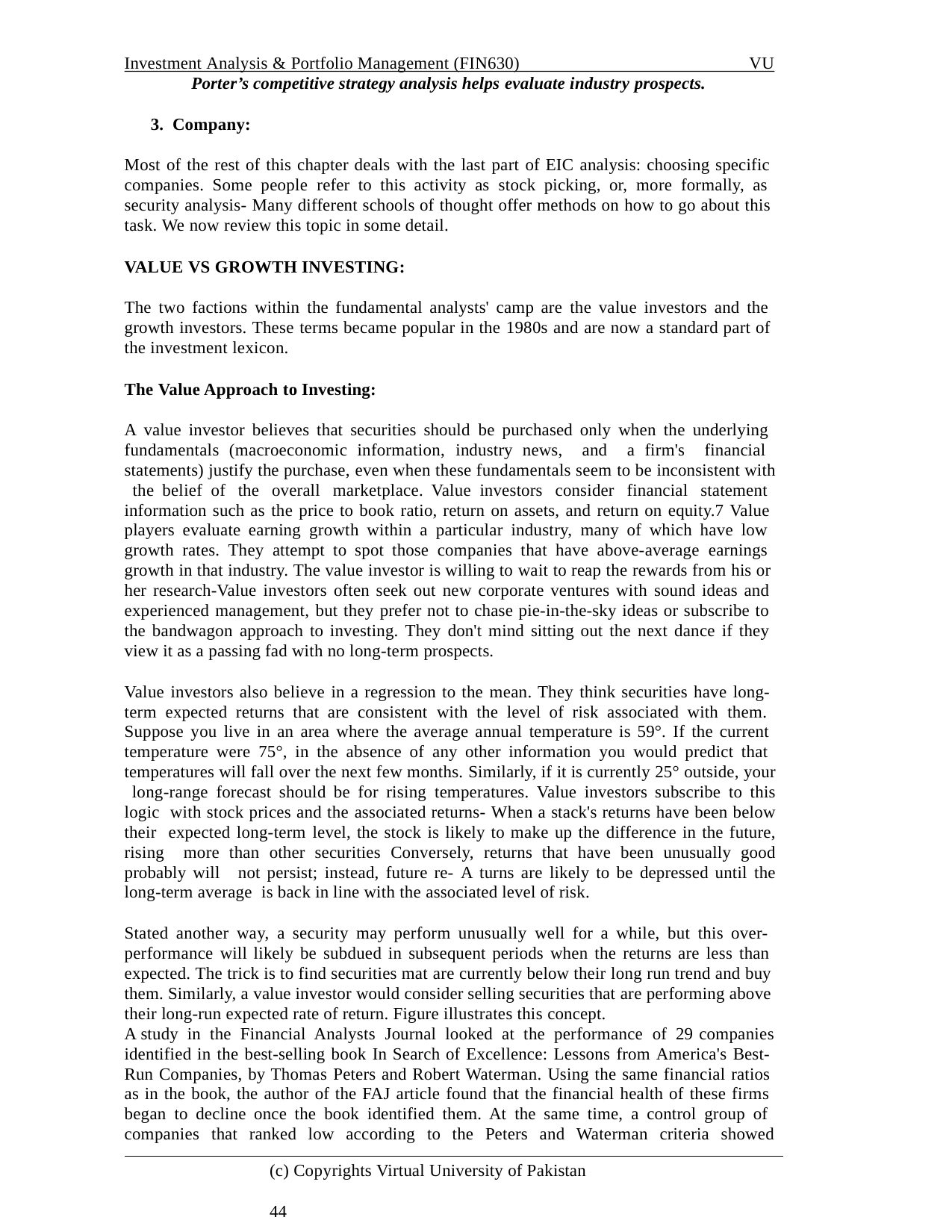

Investment Analysis & Portfolio Management (FIN630)
VU
Porter’s competitive strategy analysis helps evaluate industry prospects.

3. Company:

Most of the rest of this chapter deals with the last part of EIC analysis: choosing specific  companies. Some people refer to this activity as stock picking, or, more formally, as  security analysis- Many different schools of thought offer methods on how to go about this  task. We now review this topic in some detail.

VALUE VS GROWTH INVESTING:

The two factions within the fundamental analysts' camp are the value investors and the  growth investors. These terms became popular in the 1980s and are now a standard part of  the investment lexicon.

The Value Approach to Investing:

A value investor believes that securities should be purchased only when the underlying  fundamentals (macroeconomic information, industry news,  and  a firm's  financial  statements) justify the purchase, even when these fundamentals seem to be inconsistent with  the belief of the overall marketplace. Value investors consider financial statement  information such as the price to book ratio, return on assets, and return on equity.7 Value  players evaluate earning growth within a particular industry, many of which have low  growth rates. They attempt to spot those companies that have above-average earnings  growth in that industry. The value investor is willing to wait to reap the rewards from his or  her research-Value investors often seek out new corporate ventures with sound ideas and  experienced management, but they prefer not to chase pie-in-the-sky ideas or subscribe to  the bandwagon approach to investing. They don't mind sitting out the next dance if they  view it as a passing fad with no long-term prospects.

Value investors also believe in a regression to the mean. They think securities have long-  term expected returns that are consistent with the level of risk associated with them.  Suppose you live in an area where the average annual temperature is 59°. If the current  temperature were 75°, in the absence of any other information you would predict that  temperatures will fall over the next few months. Similarly, if it is currently 25° outside, your  long-range forecast should be for rising temperatures. Value investors subscribe to this logic  with stock prices and the associated returns- When a stack's returns have been below their  expected long-term level, the stock is likely to make up the difference in the future, rising  more than other securities Conversely, returns that have been unusually good probably will  not persist; instead, future re- A turns are likely to be depressed until the long-term average  is back in line with the associated level of risk.

Stated another way, a security may perform unusually well for a while, but this over-  performance will likely be subdued in subsequent periods when the returns are less than  expected. The trick is to find securities mat are currently below their long run trend and buy  them. Similarly, a value investor would consider selling securities that are performing above  their long-run expected rate of return. Figure illustrates this concept.
A study  in  the  Financial  Analysts  Journal  looked  at  the  performance  of  29 companies
identified in the best-selling book In Search of Excellence: Lessons from America's Best-  Run Companies, by Thomas Peters and Robert Waterman. Using the same financial ratios  as in the book, the author of the FAJ article found that the financial health of these firms  began to decline once the book identified them. At the same time, a control group of  companies  that  ranked  low  according  to  the  Peters  and  Waterman  criteria  showed
(c) Copyrights Virtual University of Pakistan	44